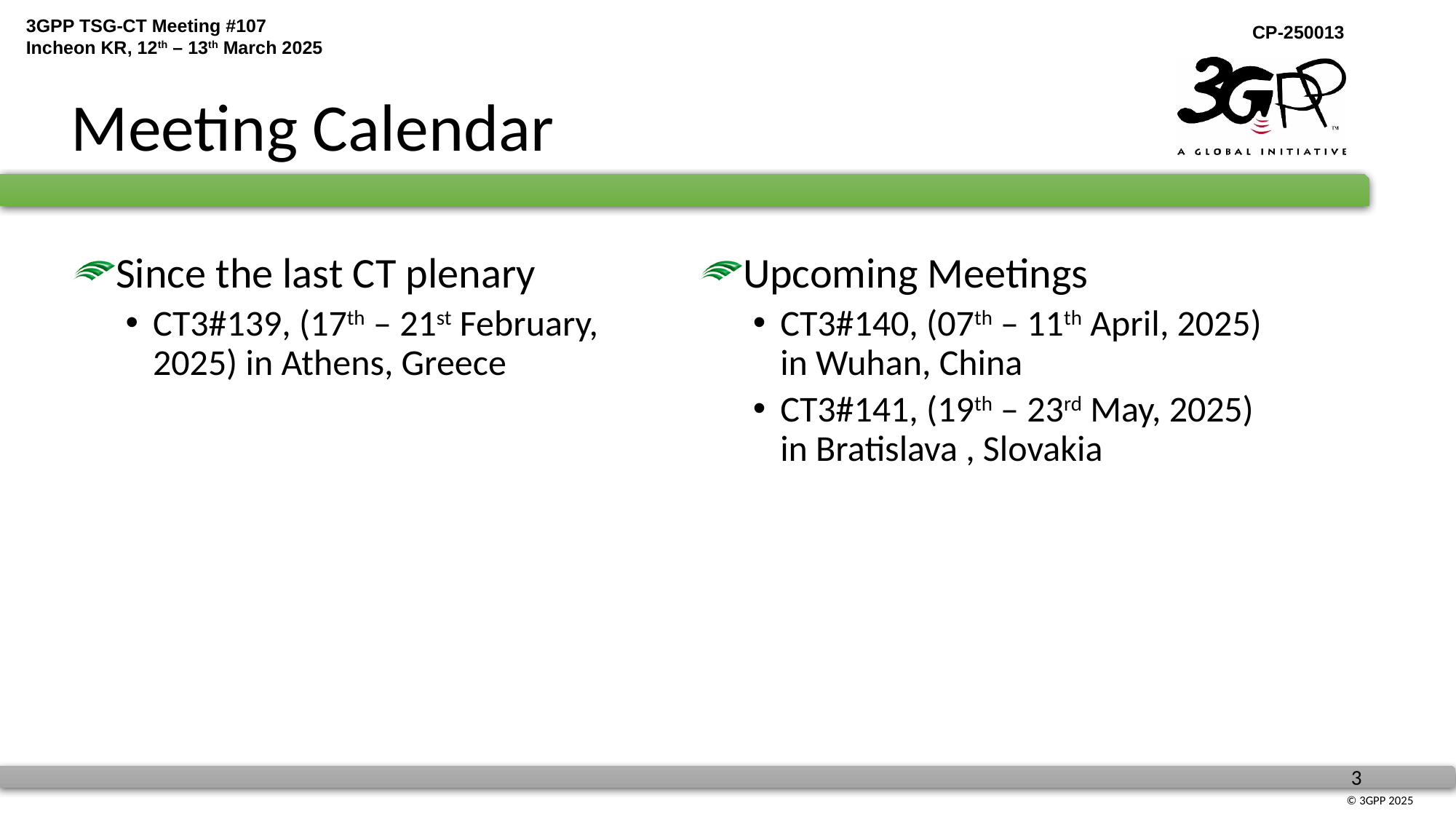

# Meeting Calendar
Since the last CT plenary
CT3#139, (17th – 21st February, 2025) in Athens, Greece
Upcoming Meetings
CT3#140, (07th – 11th April, 2025) in Wuhan, China
CT3#141, (19th – 23rd May, 2025) in Bratislava , Slovakia